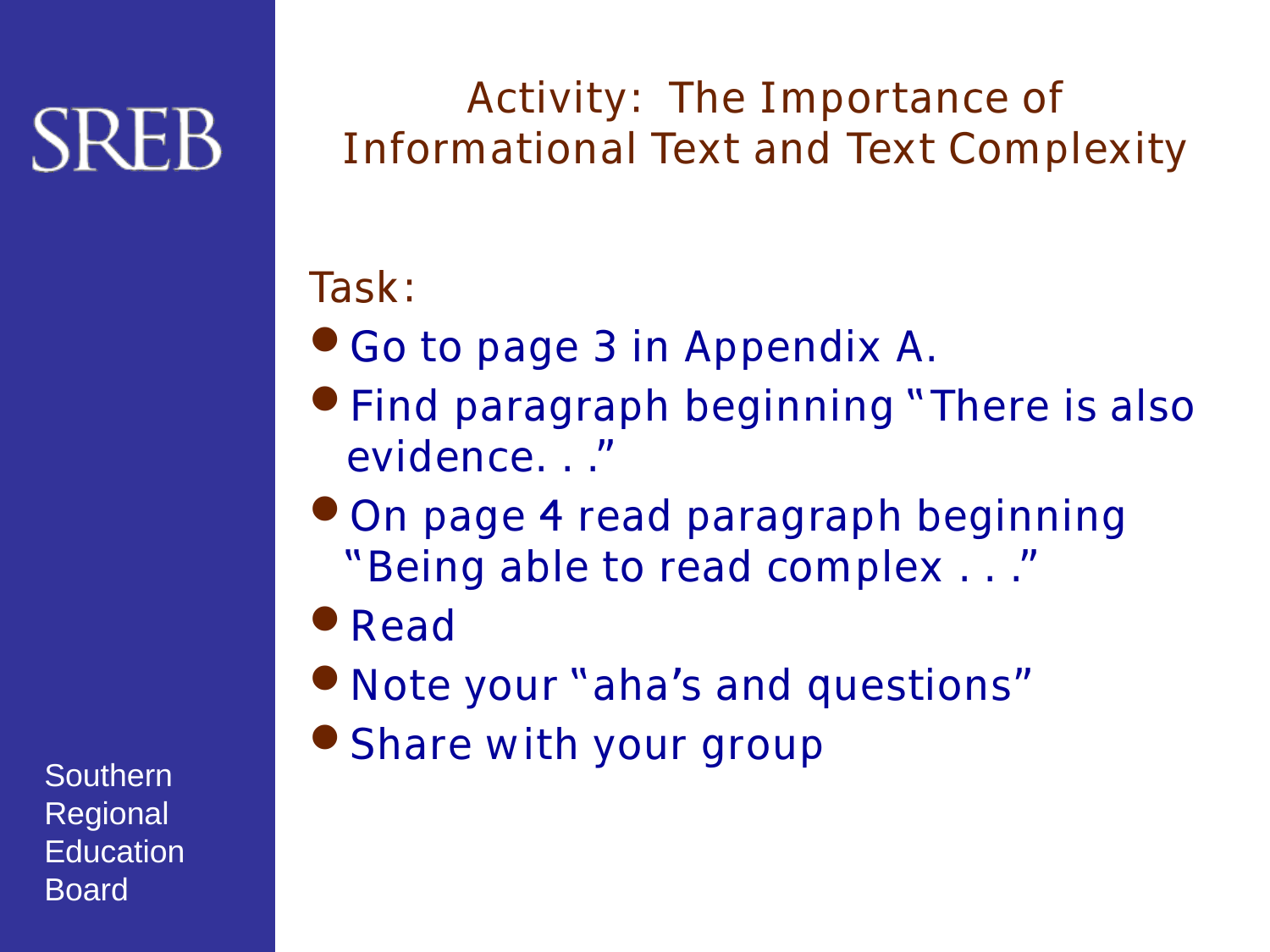

# Activity:  The Importance of Informational Text and Text Complexity
Task:
Go to page 3 in Appendix A.
Find paragraph beginning “There is also evidence. . .”
On page 4 read paragraph beginning “Being able to read complex . . .”
Read
Note your “aha’s and questions”
Share with your group